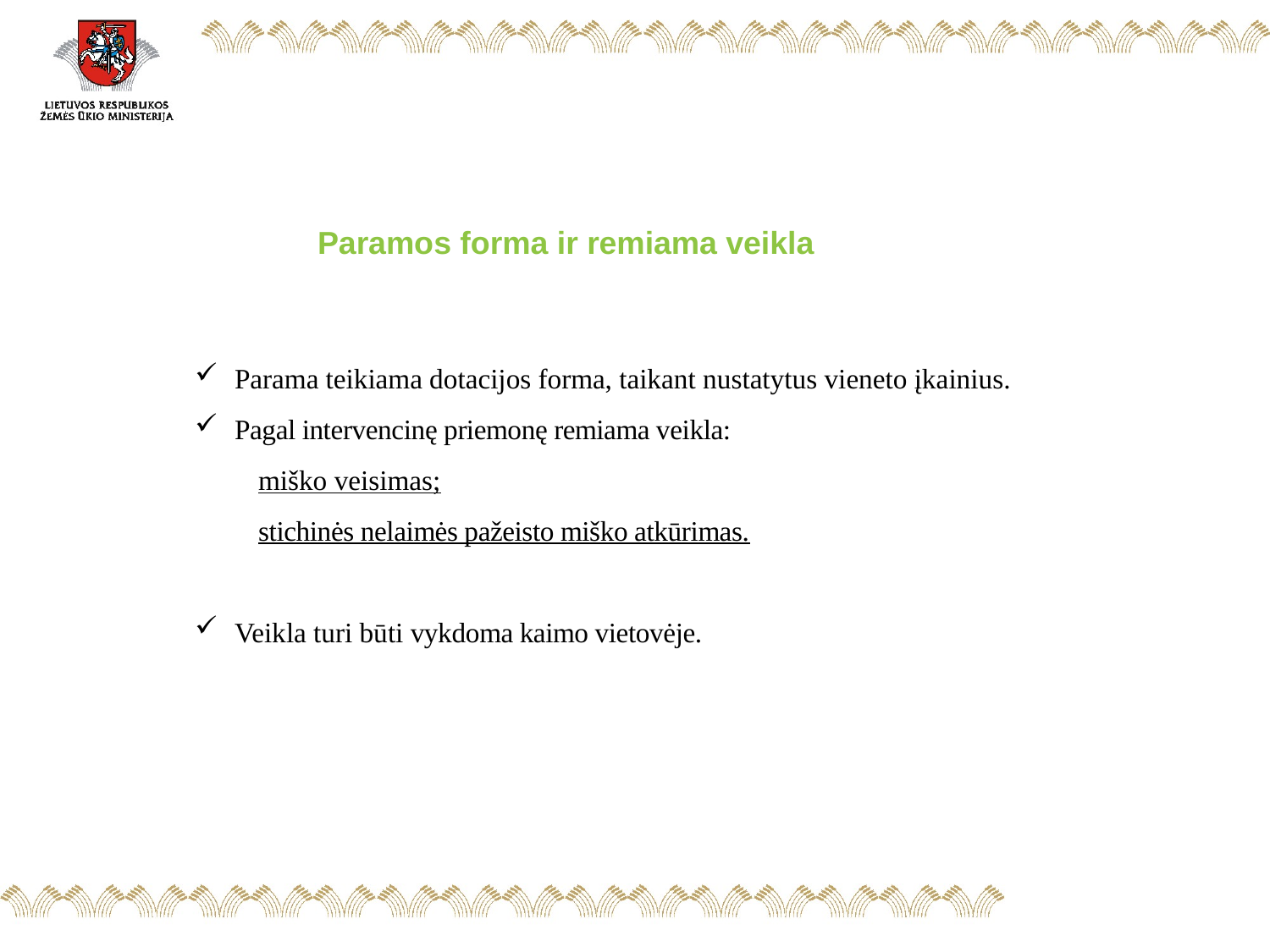

Paramos forma ir remiama veikla
Parama teikiama dotacijos forma, taikant nustatytus vieneto įkainius.
Pagal intervencinę priemonę remiama veikla:
miško veisimas;
stichinės nelaimės pažeisto miško atkūrimas.

Veikla turi būti vykdoma kaimo vietovėje.